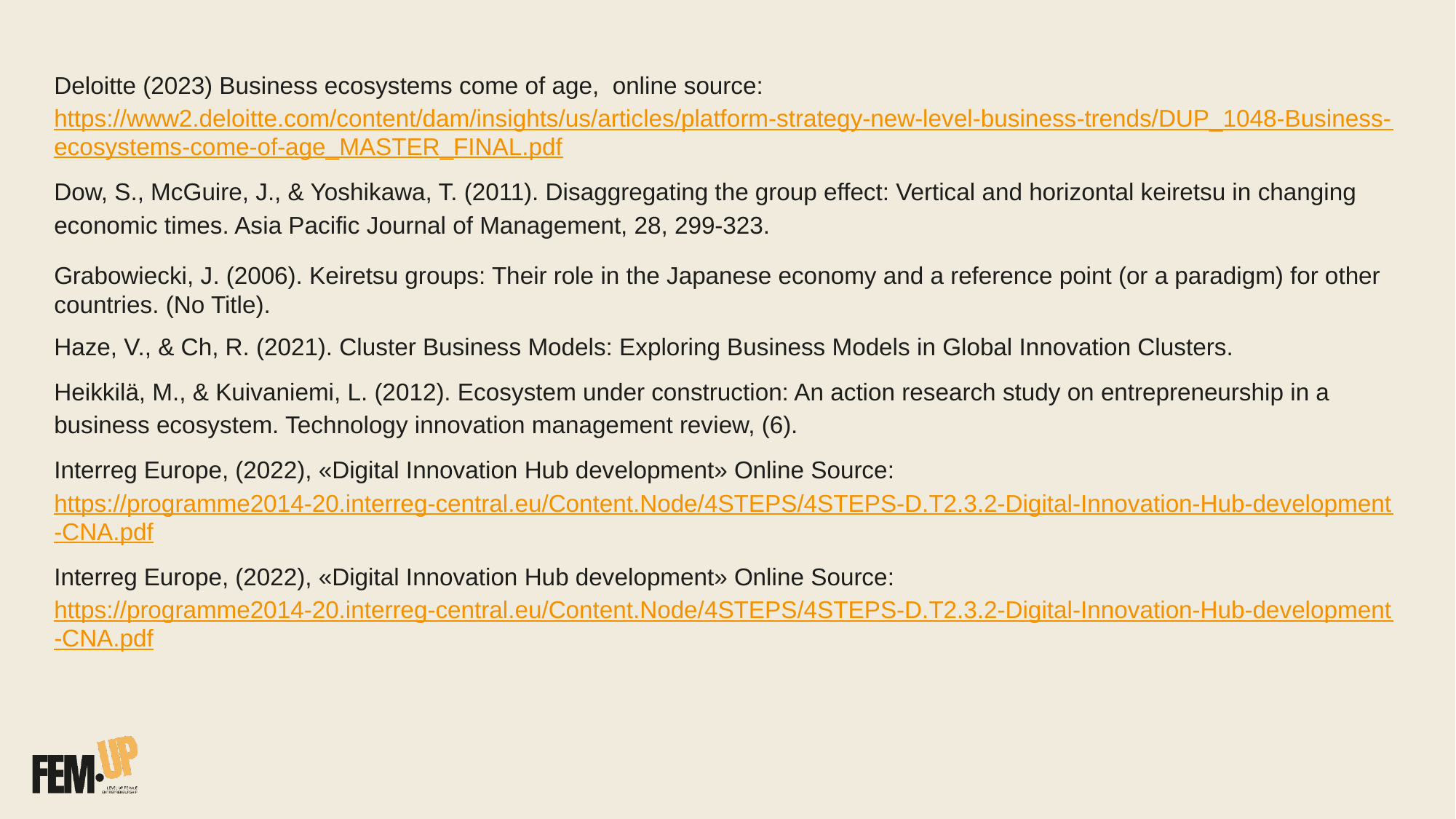

Deloitte (2023) Business ecosystems come of age,  online source: https://www2.deloitte.com/content/dam/insights/us/articles/platform-strategy-new-level-business-trends/DUP_1048-Business-ecosystems-come-of-age_MASTER_FINAL.pdf
Dow, S., McGuire, J., & Yoshikawa, T. (2011). Disaggregating the group effect: Vertical and horizontal keiretsu in changing economic times. Asia Pacific Journal of Management, 28, 299-323.
Grabowiecki, J. (2006). Keiretsu groups: Their role in the Japanese economy and a reference point (or a paradigm) for other countries. (No Title).
Haze, V., & Ch, R. (2021). Cluster Business Models: Exploring Business Models in Global Innovation Clusters.
Heikkilä, M., & Kuivaniemi, L. (2012). Ecosystem under construction: An action research study on entrepreneurship in a business ecosystem. Technology innovation management review, (6).
Interreg Europe, (2022), «Digital Innovation Hub development» Online Source: https://programme2014-20.interreg-central.eu/Content.Node/4STEPS/4STEPS-D.T2.3.2-Digital-Innovation-Hub-development-CNA.pdf
Interreg Europe, (2022), «Digital Innovation Hub development» Online Source: https://programme2014-20.interreg-central.eu/Content.Node/4STEPS/4STEPS-D.T2.3.2-Digital-Innovation-Hub-development-CNA.pdf